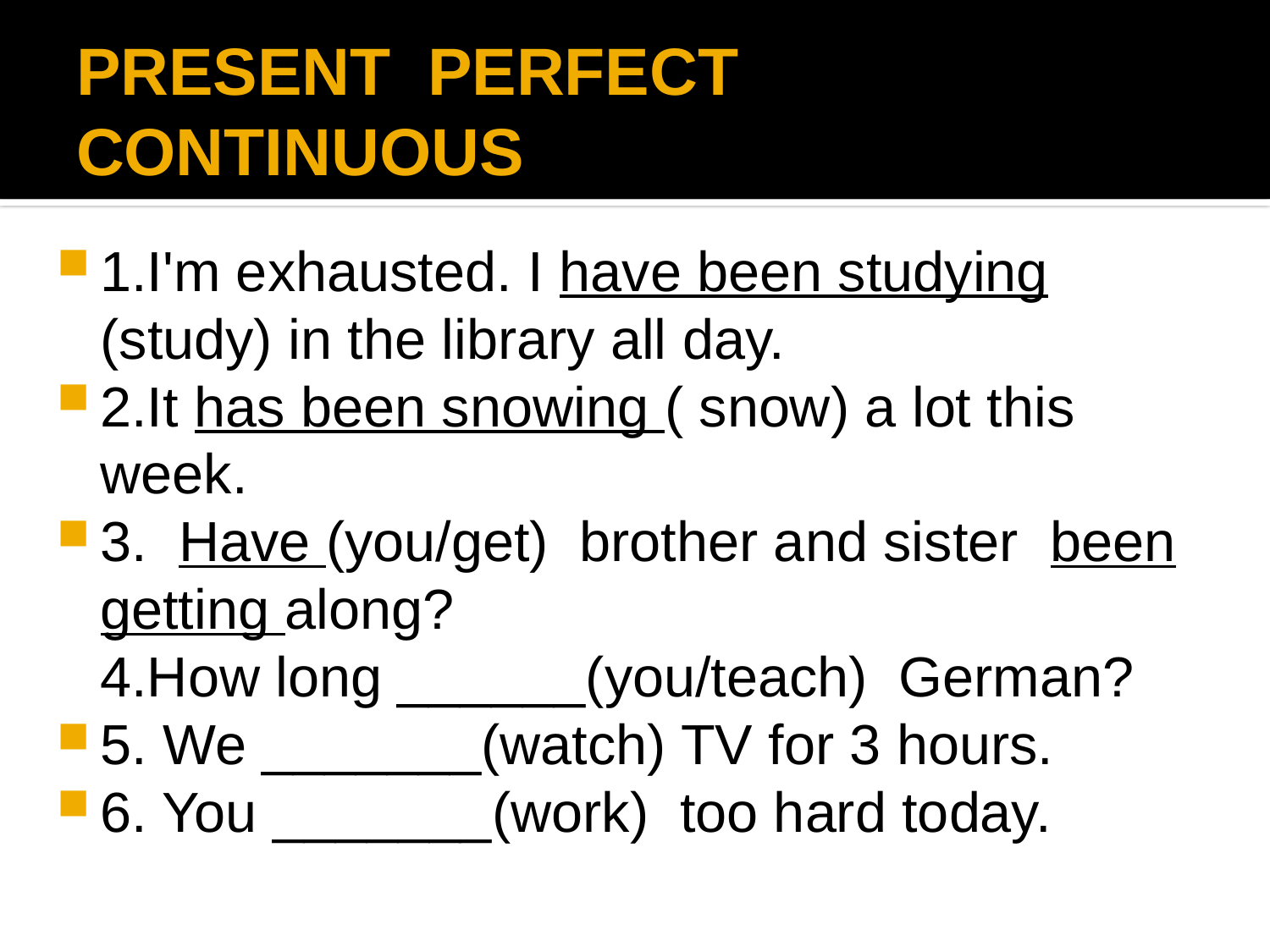

# PRESENT  PERFECT CONTINUOUS
1.I'm exhausted. I have been studying (study) in the library all day.
2.It has been snowing ( snow) a lot this week.
3.  Have (you/get)  brother and sister  been getting along?
4.How long ______(you/teach)  German?
5. We _______(watch) TV for 3 hours.
6. You _______(work)  too hard today.